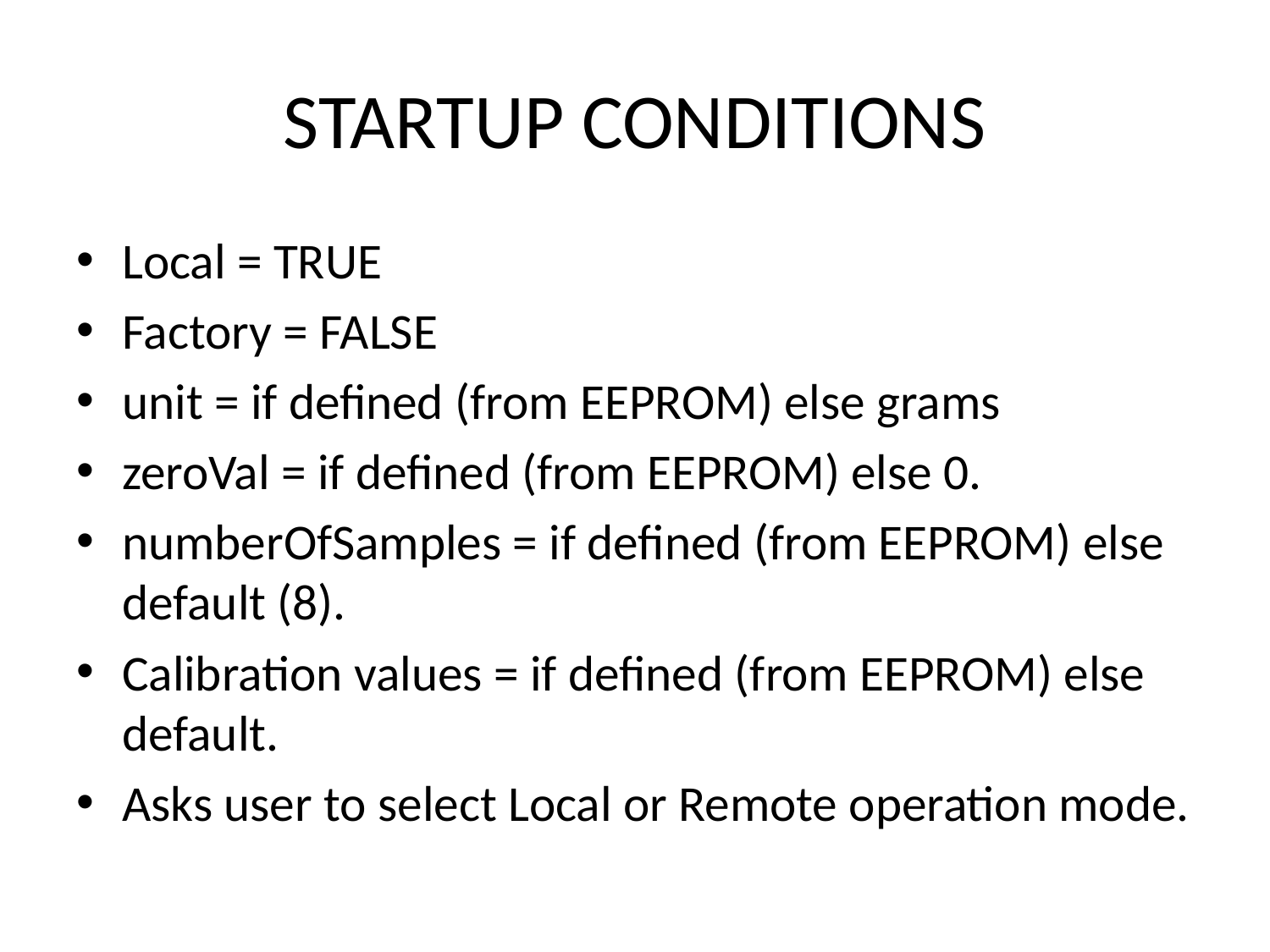

# STARTUP CONDITIONS
Local = TRUE
Factory = FALSE
unit = if defined (from EEPROM) else grams
zeroVal = if defined (from EEPROM) else 0.
numberOfSamples = if defined (from EEPROM) else default (8).
Calibration values = if defined (from EEPROM) else default.
Asks user to select Local or Remote operation mode.